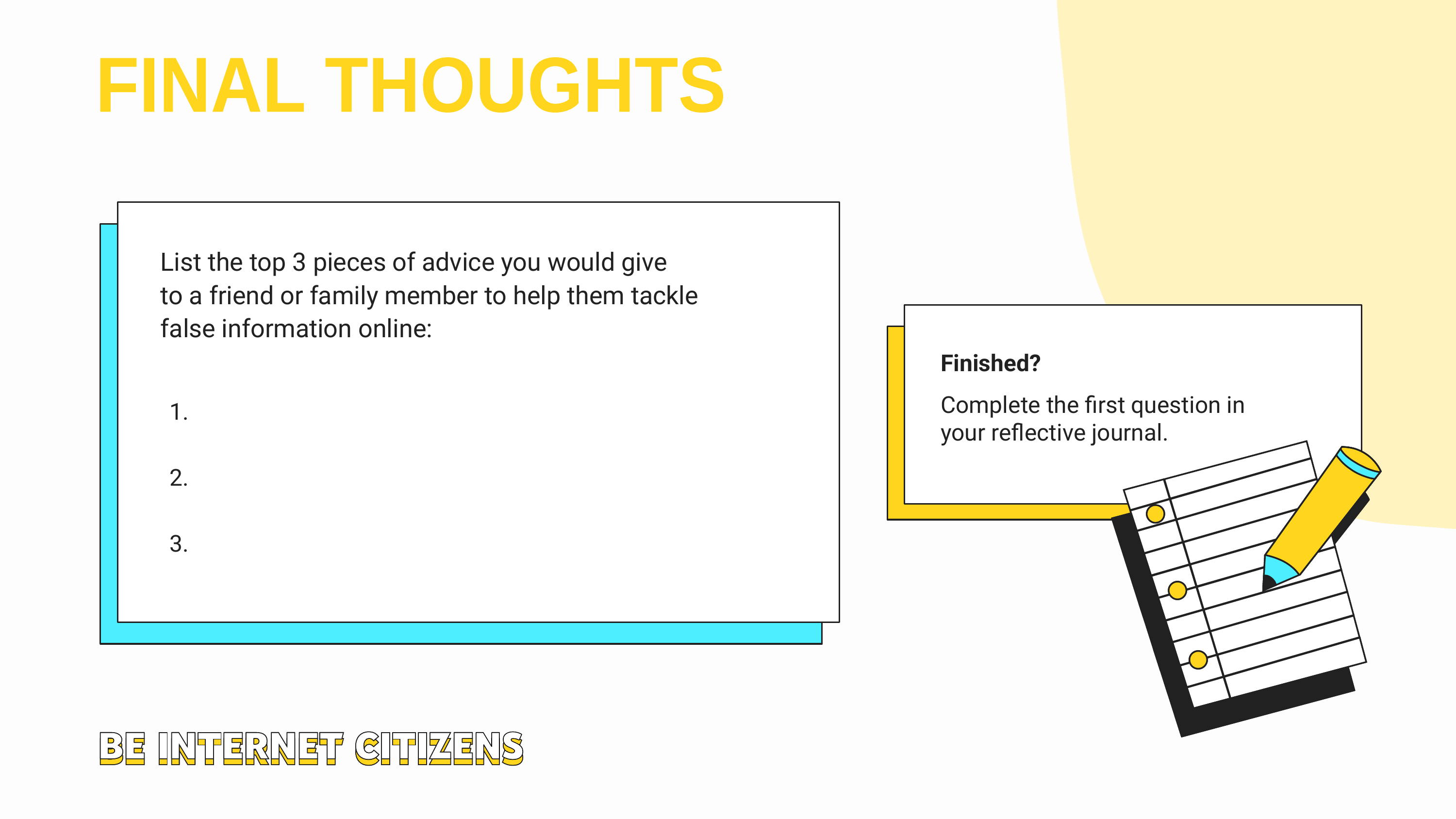

FINAL THOUGHTS

List the top 3 pieces of advice you would give
to a friend or family member to help them tackle
false information online:

Finished?
Complete the first question in
your reflective journal.